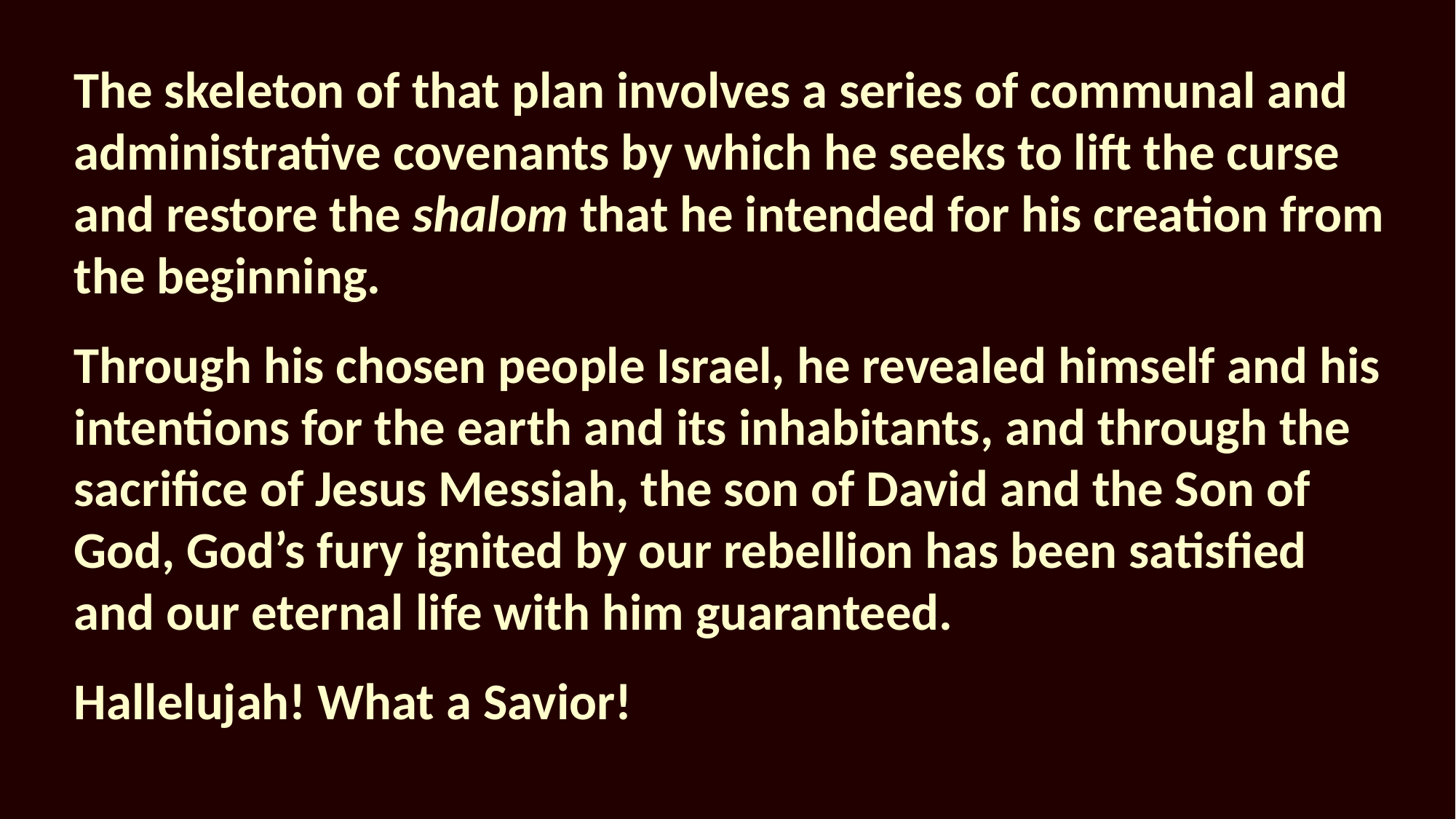

The skeleton of that plan involves a series of communal and administrative covenants by which he seeks to lift the curse and restore the shalom that he intended for his creation from the beginning.
Through his chosen people Israel, he revealed himself and his intentions for the earth and its inhabitants, and through the sacrifice of Jesus Messiah, the son of David and the Son of God, God’s fury ignited by our rebellion has been satisfied and our eternal life with him guaranteed.
Hallelujah! What a Savior!